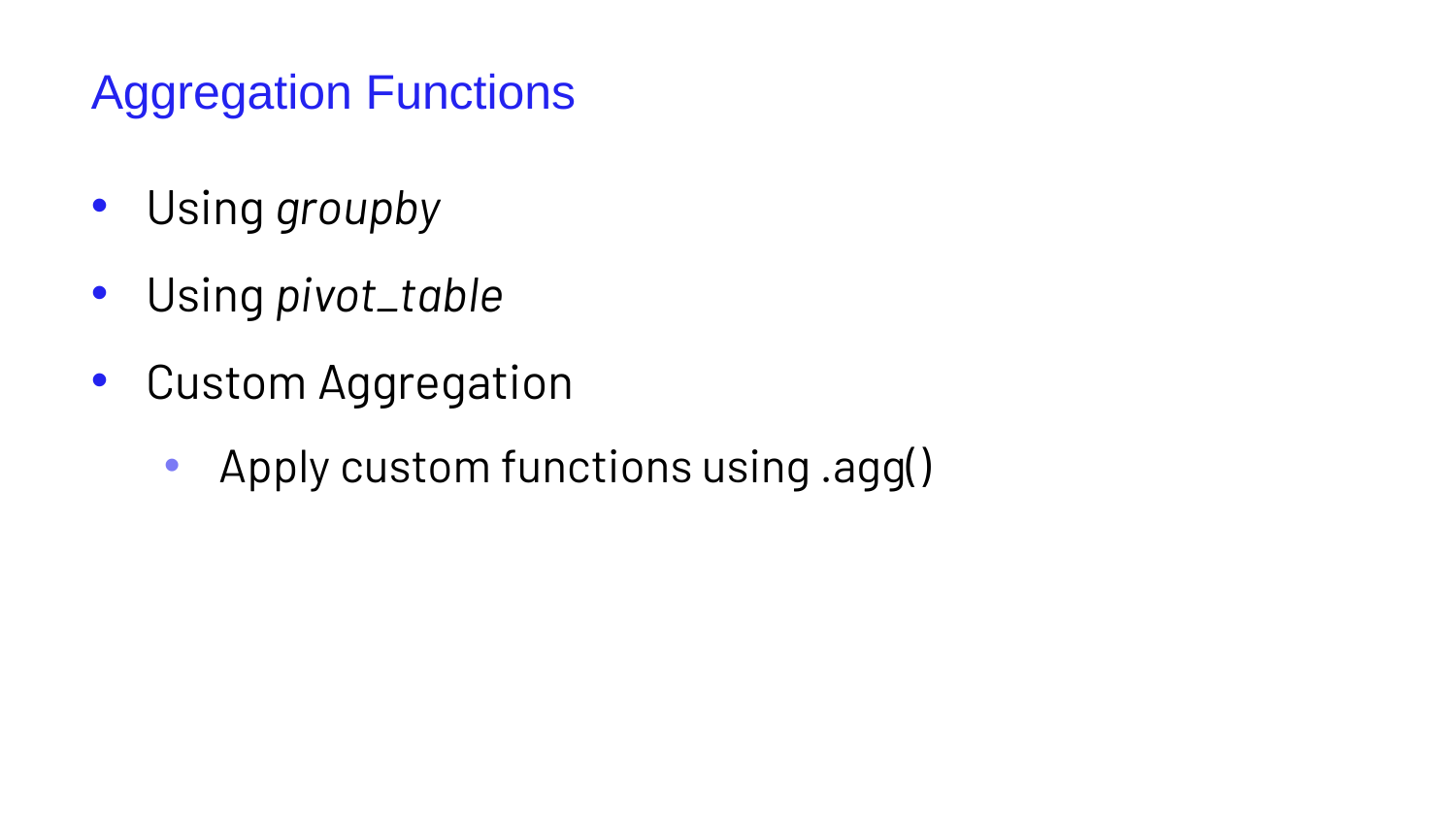

Aggregation Functions
Using groupby
Using pivot_table
Custom Aggregation
Apply custom functions using .agg()